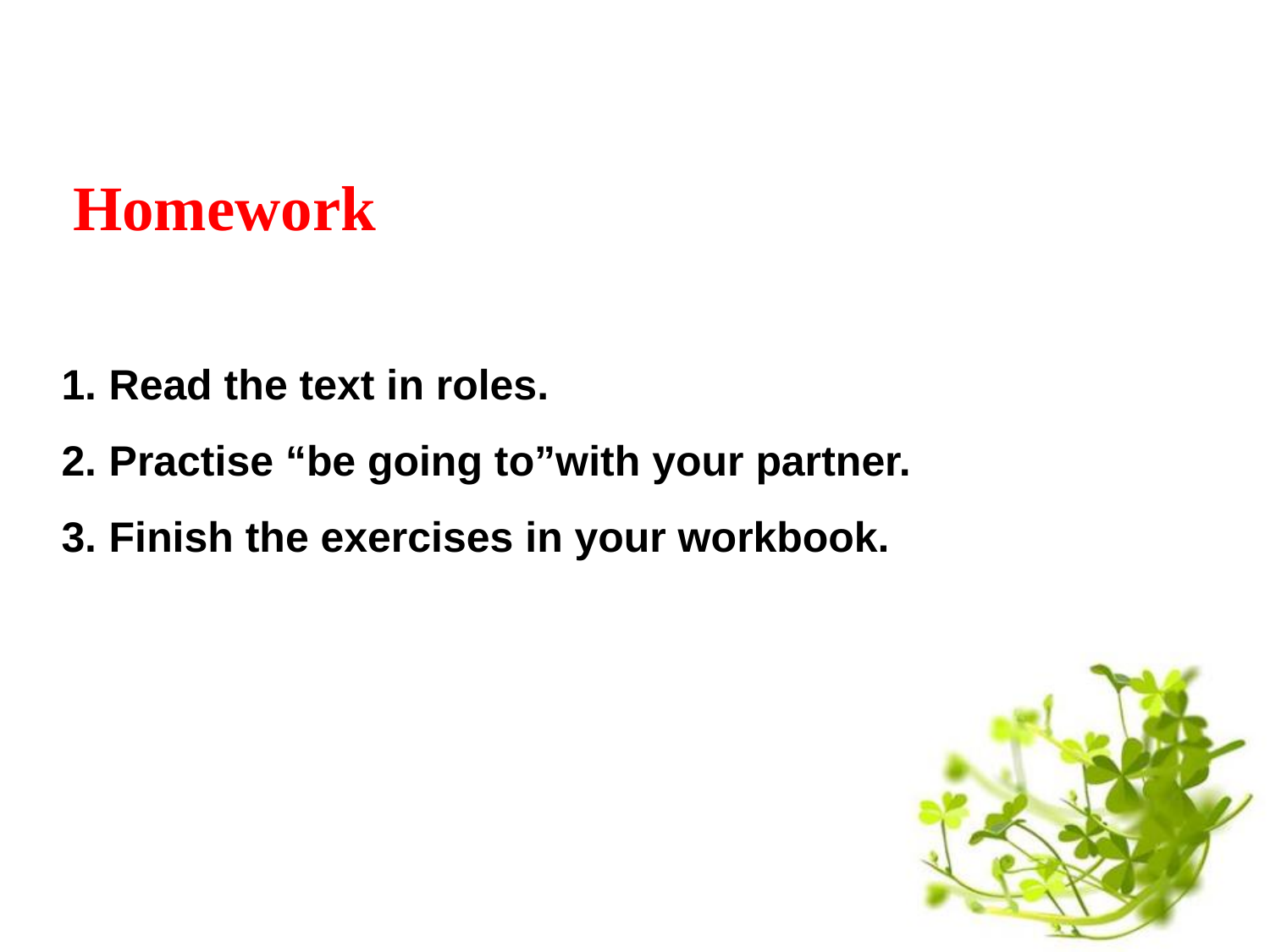

Homework
Read the text in roles.
Practise “be going to”with your partner.
Finish the exercises in your workbook.